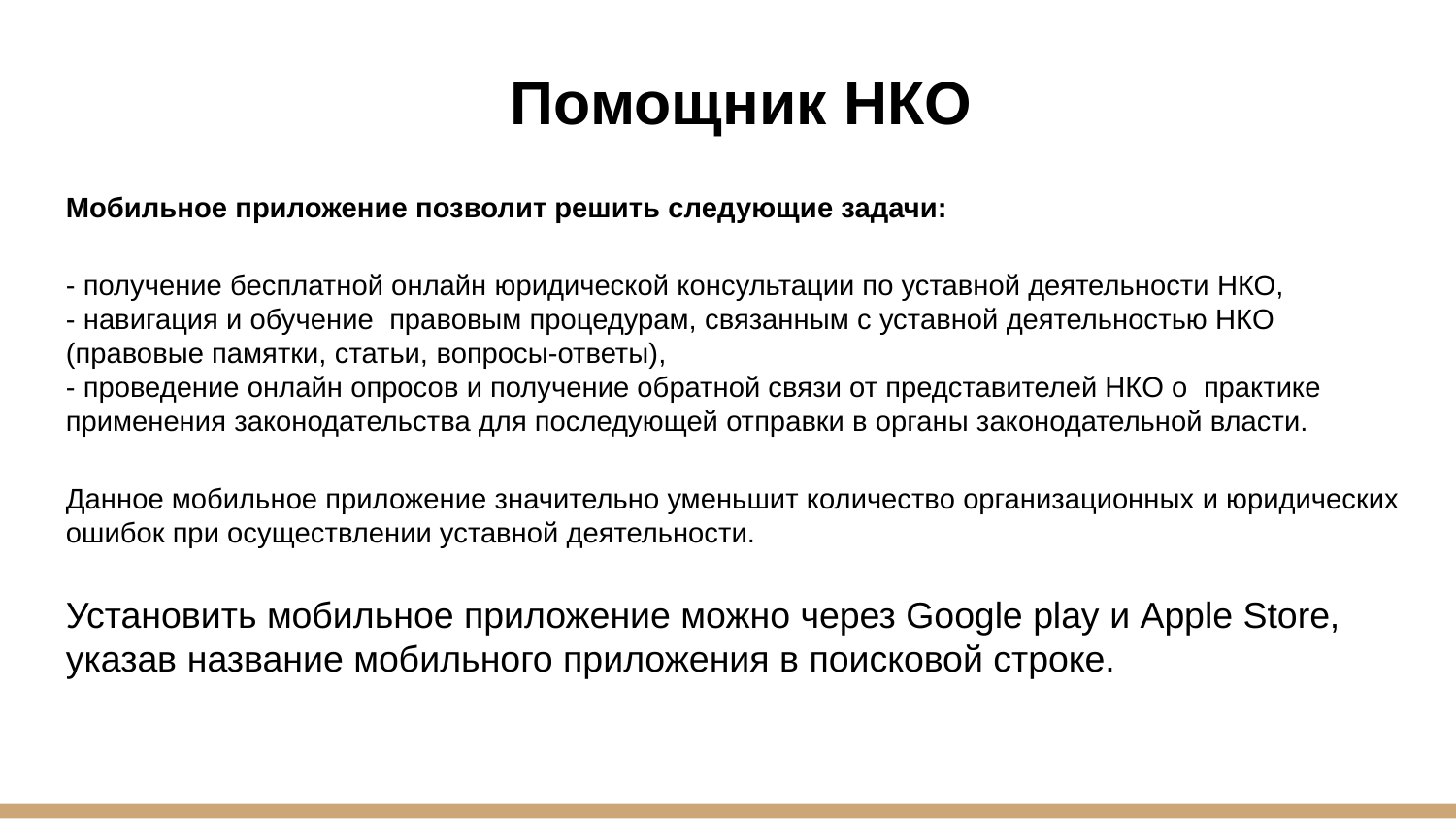

Помощник НКО

Мобильное приложение позволит решить следующие задачи:

- получение бесплатной онлайн юридической консультации по уставной деятельности НКО,
- навигация и обучение  правовым процедурам, связанным с уставной деятельностью НКО (правовые памятки, статьи, вопросы-ответы),
- проведение онлайн опросов и получение обратной связи от представителей НКО о  практике применения законодательства для последующей отправки в органы законодательной власти.

Данное мобильное приложение значительно уменьшит количество организационных и юридических ошибок при осуществлении уставной деятельности.

Установить мобильное приложение можно через Google play и Apple Store, указав название мобильного приложения в поисковой строке.